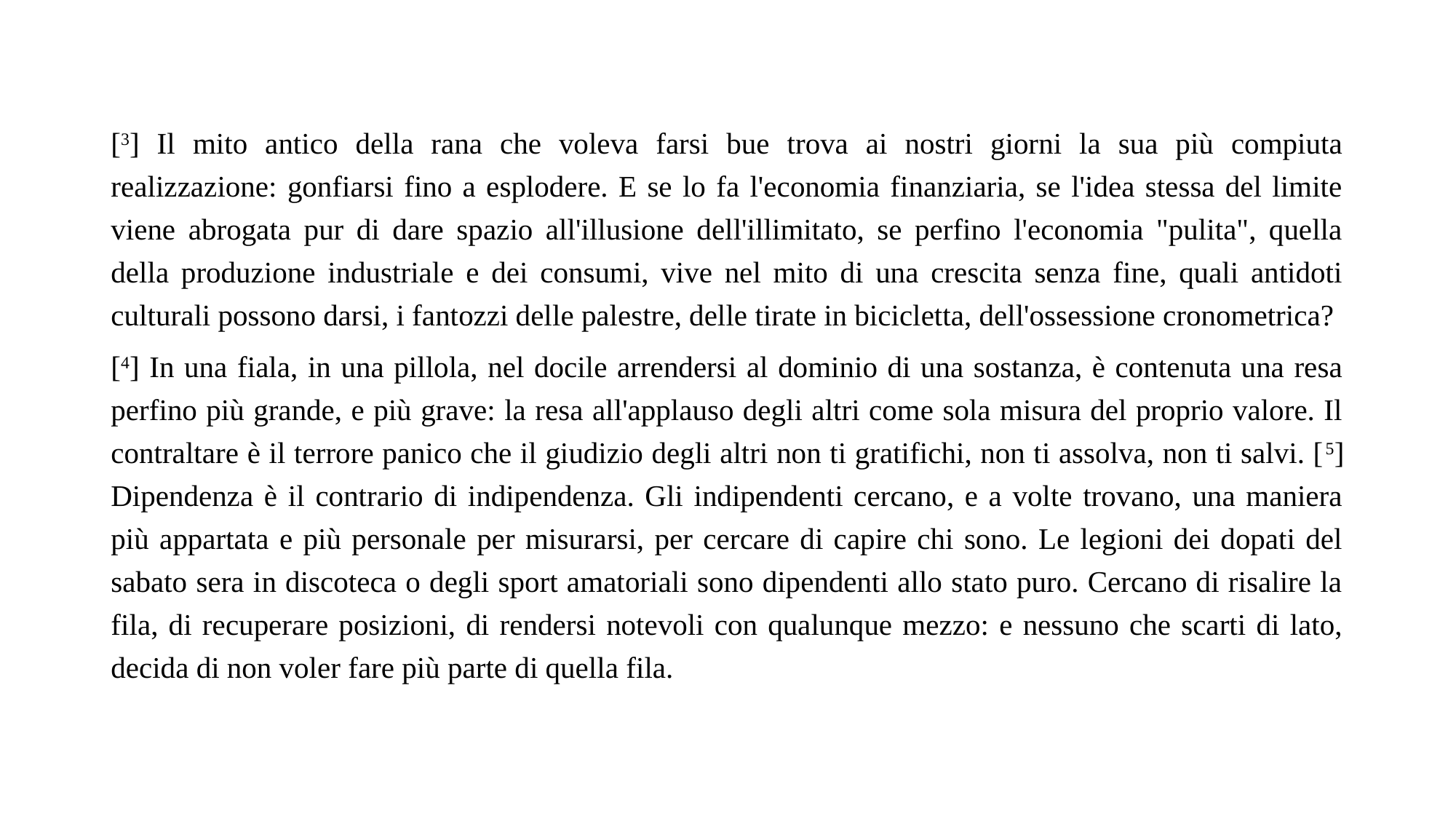

[3] Il mito antico della rana che voleva farsi bue trova ai nostri giorni la sua più compiuta realizzazione: gonfiarsi fino a esplodere. E se lo fa l'economia finanziaria, se l'idea stessa del limite viene abrogata pur di dare spazio all'illusione dell'illimitato, se perfino l'economia "pulita", quella della produzione industriale e dei consumi, vive nel mito di una crescita senza fine, quali antidoti culturali possono darsi, i fantozzi delle palestre, delle tirate in bicicletta, dell'ossessione cronometrica?
[4] In una fiala, in una pillola, nel docile arrendersi al dominio di una sostanza, è contenuta una resa perfino più grande, e più grave: la resa all'applauso degli altri come sola misura del proprio valore. Il contraltare è il terrore panico che il giudizio degli altri non ti gratifichi, non ti assolva, non ti salvi. [5] Dipendenza è il contrario di indipendenza. Gli indipendenti cercano, e a volte trovano, una maniera più appartata e più personale per misurarsi, per cercare di capire chi sono. Le legioni dei dopati del sabato sera in discoteca o degli sport amatoriali sono dipendenti allo stato puro. Cercano di risalire la fila, di recuperare posizioni, di rendersi notevoli con qualunque mezzo: e nessuno che scarti di lato, decida di non voler fare più parte di quella fila.